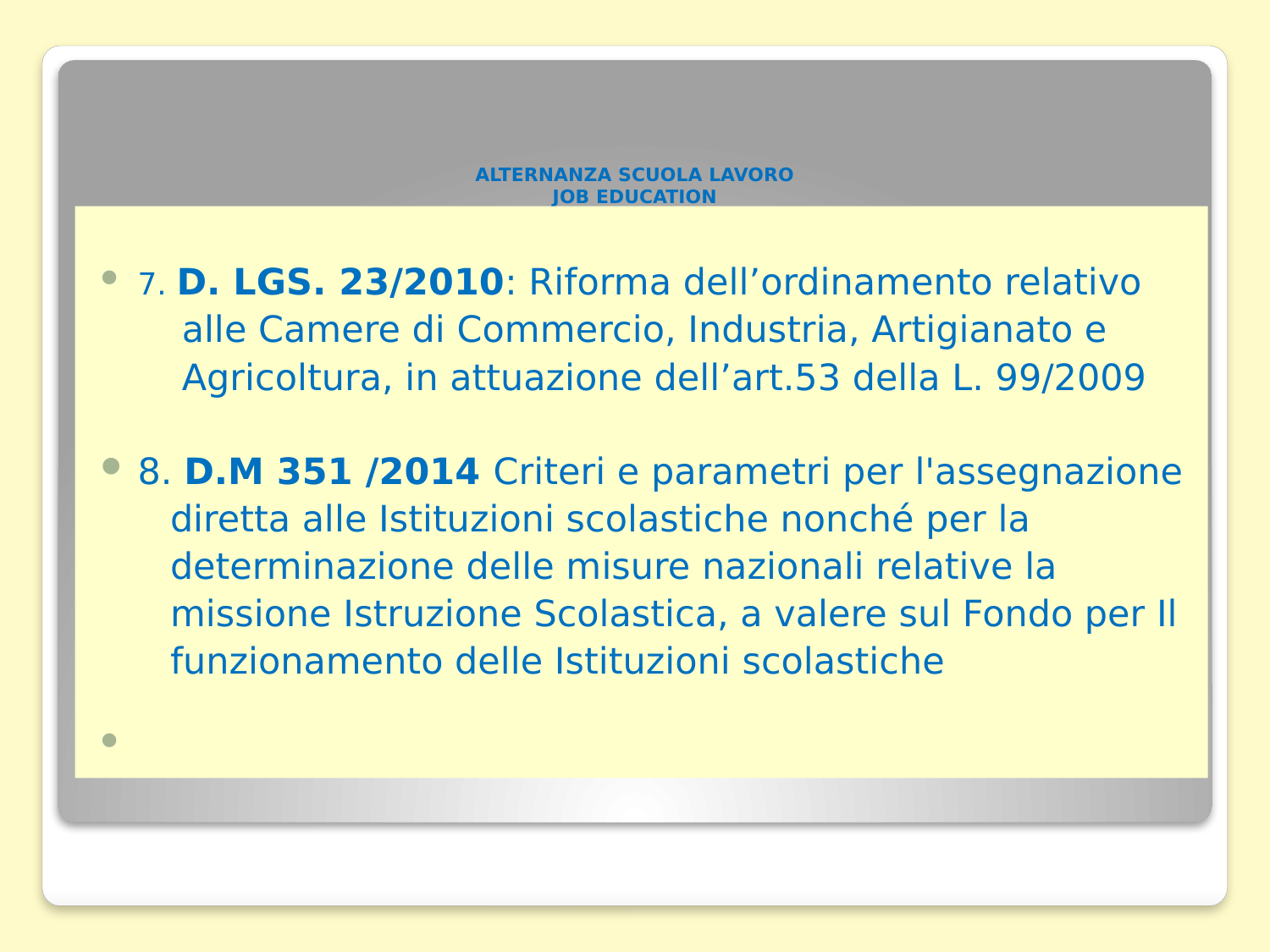

# ALTERNANZA SCUOLA LAVORO JOB EDUCATION

7. D. LGS. 23/2010: Riforma dell’ordinamento relativo
       alle Camere di Commercio, Industria, Artigianato e
       Agricoltura, in attuazione dell’art.53 della L. 99/2009

8. D.M 351 /2014 Criteri e parametri per l'assegnazione
      diretta alle Istituzioni scolastiche nonché per la
      determinazione delle misure nazionali relative la
      missione Istruzione Scolastica, a valere sul Fondo per Il
      funzionamento delle Istituzioni scolastiche